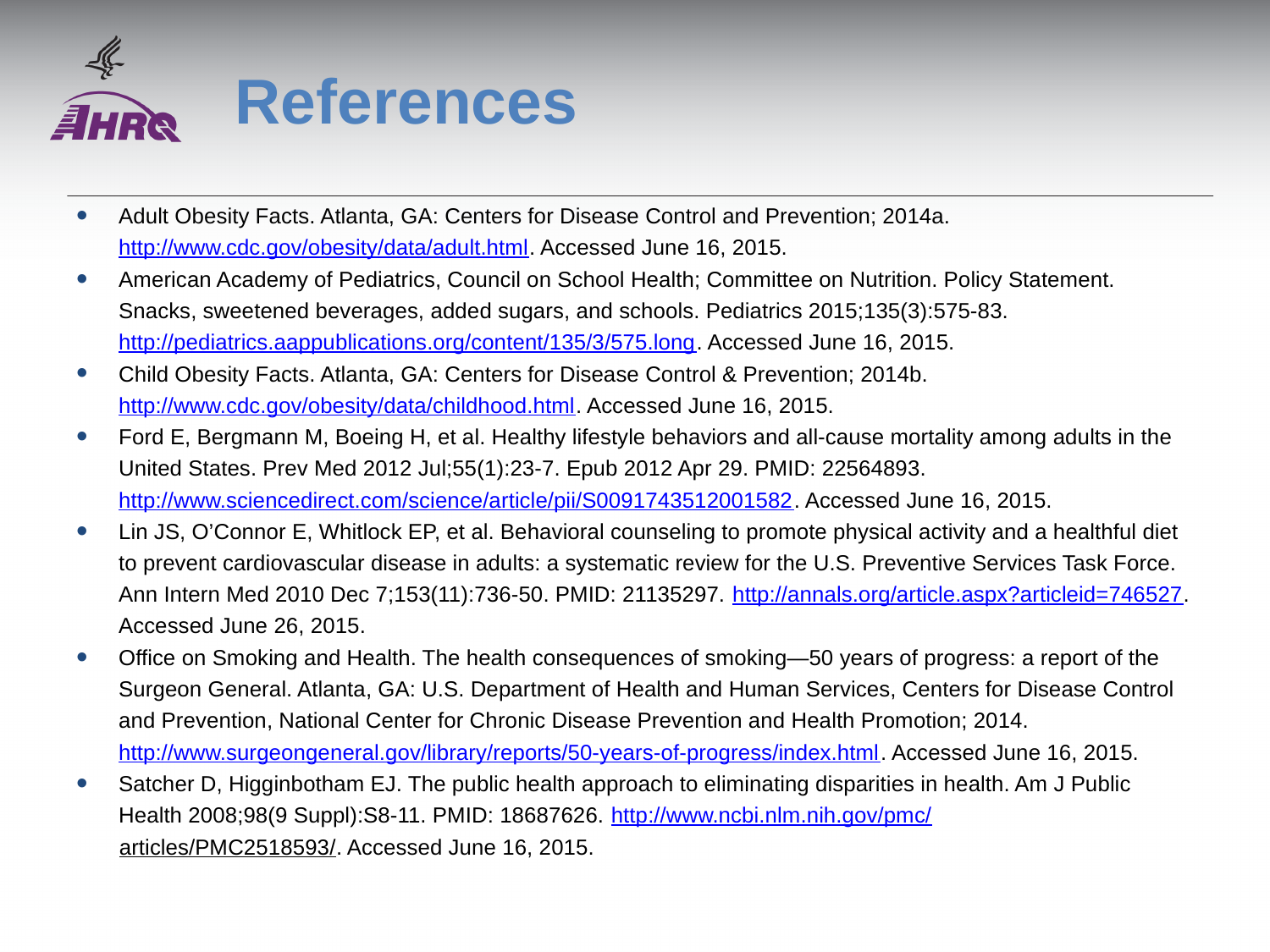

# References
Adult Obesity Facts. Atlanta, GA: Centers for Disease Control and Prevention; 2014a. http://www.cdc.gov/obesity/data/adult.html. Accessed June 16, 2015.
American Academy of Pediatrics, Council on School Health; Committee on Nutrition. Policy Statement. Snacks, sweetened beverages, added sugars, and schools. Pediatrics 2015;135(3):575-83. http://pediatrics.aappublications.org/content/135/3/575.long. Accessed June 16, 2015.
Child Obesity Facts. Atlanta, GA: Centers for Disease Control & Prevention; 2014b. http://www.cdc.gov/obesity/data/childhood.html. Accessed June 16, 2015.
Ford E, Bergmann M, Boeing H, et al. Healthy lifestyle behaviors and all-cause mortality among adults in the United States. Prev Med 2012 Jul;55(1):23-7. Epub 2012 Apr 29. PMID: 22564893. http://www.sciencedirect.com/science/article/pii/S0091743512001582. Accessed June 16, 2015.
Lin JS, O’Connor E, Whitlock EP, et al. Behavioral counseling to promote physical activity and a healthful diet to prevent cardiovascular disease in adults: a systematic review for the U.S. Preventive Services Task Force. Ann Intern Med 2010 Dec 7;153(11):736-50. PMID: 21135297. http://annals.org/article.aspx?articleid=746527. Accessed June 26, 2015.
Office on Smoking and Health. The health consequences of smoking—50 years of progress: a report of the Surgeon General. Atlanta, GA: U.S. Department of Health and Human Services, Centers for Disease Control and Prevention, National Center for Chronic Disease Prevention and Health Promotion; 2014. http://www.surgeongeneral.gov/library/reports/50-years-of-progress/index.html. Accessed June 16, 2015.
Satcher D, Higginbotham EJ. The public health approach to eliminating disparities in health. Am J Public Health 2008;98(9 Suppl):S8-11. PMID: 18687626. http://www.ncbi.nlm.nih.gov/pmc/
articles/PMC2518593/. Accessed June 16, 2015.